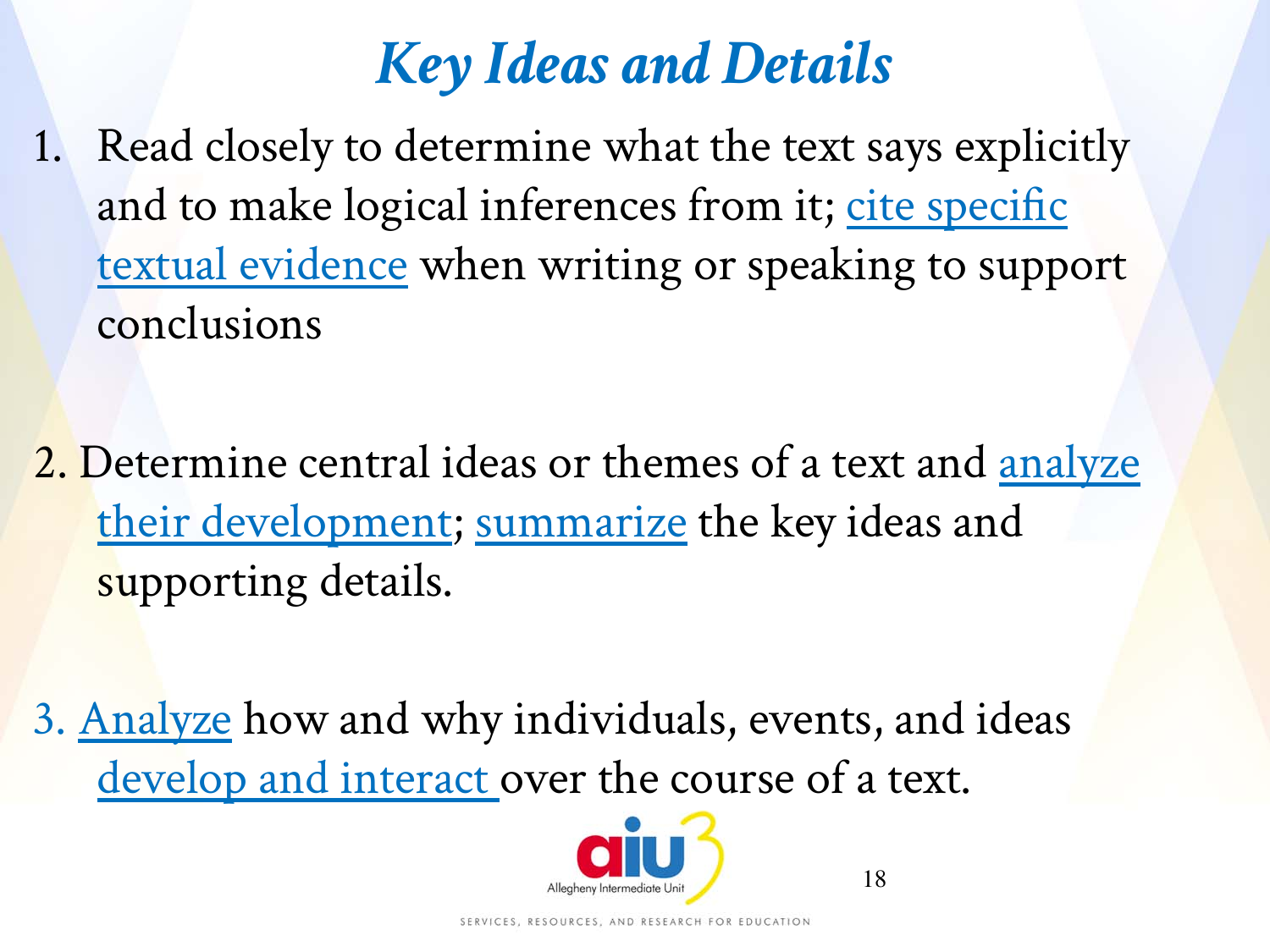

Key Ideas and Details
Read closely to determine what the text says explicitly and to make logical inferences from it; cite specific textual evidence when writing or speaking to support conclusions

2. Determine central ideas or themes of a text and analyze their development; summarize the key ideas and supporting details.

3. Analyze how and why individuals, events, and ideas develop and interact over the course of a text.
18